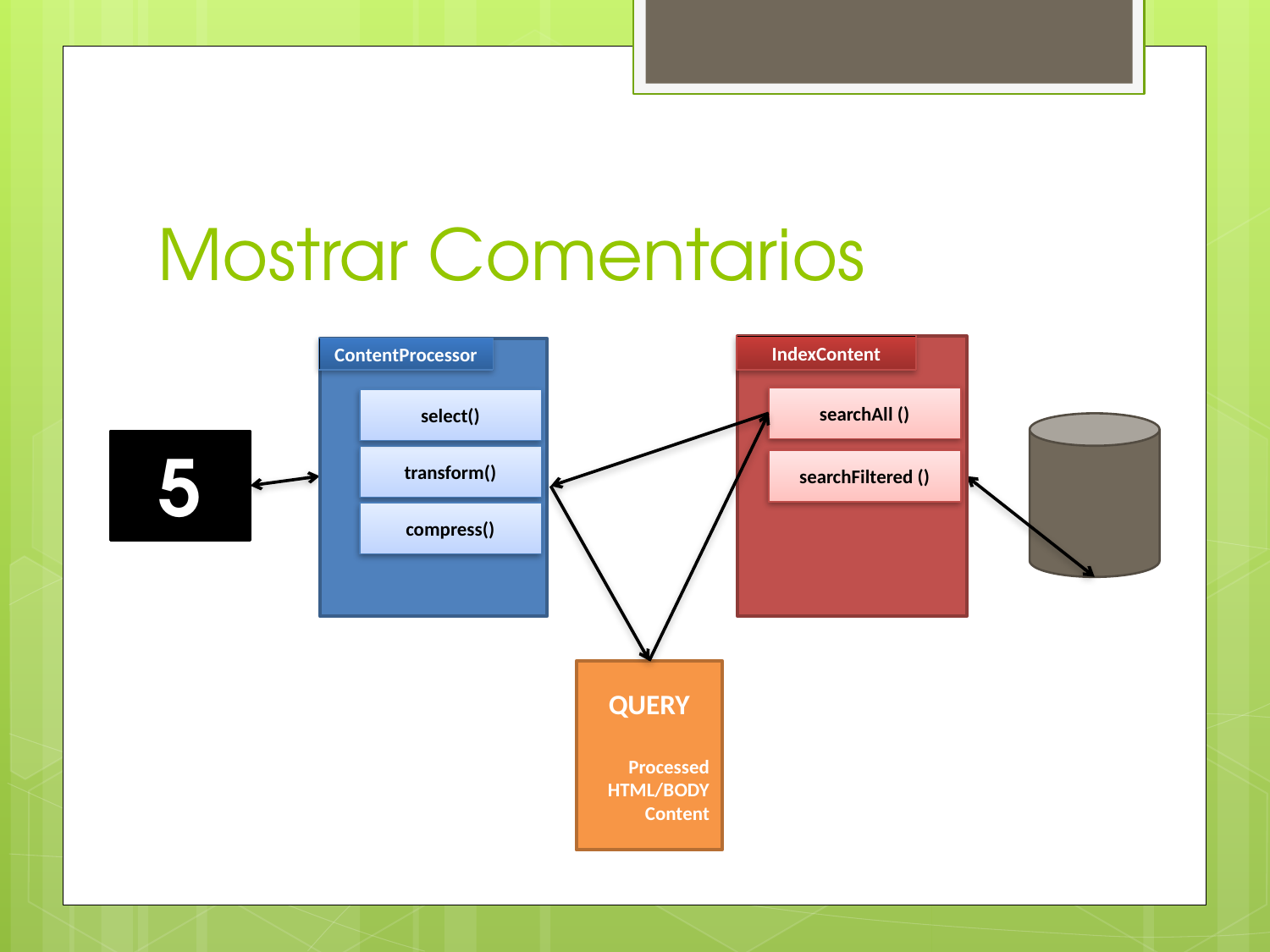

# Mostrar Comentarios
IndexContent

searchAll ()
searchFiltered ()
ContentProcessor

select()
transform()
compress()

5
showAll()
QUERY

Processed
HTML/BODY
Content